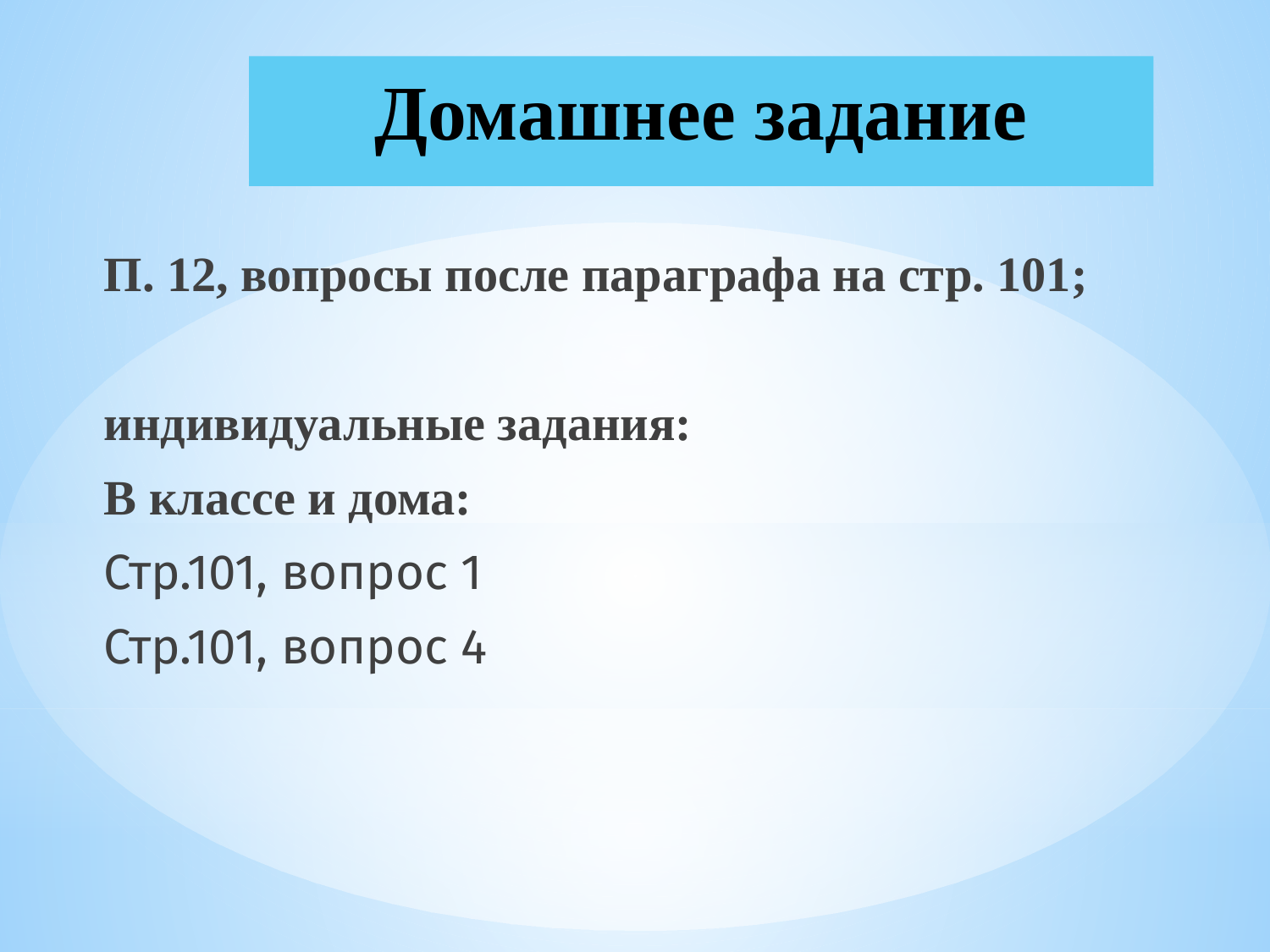

# Домашнее задание
П. 12, вопросы после параграфа на стр. 101;

индивидуальные задания:
В классе и дома:
Стр.101, вопрос 1
Стр.101, вопрос 4